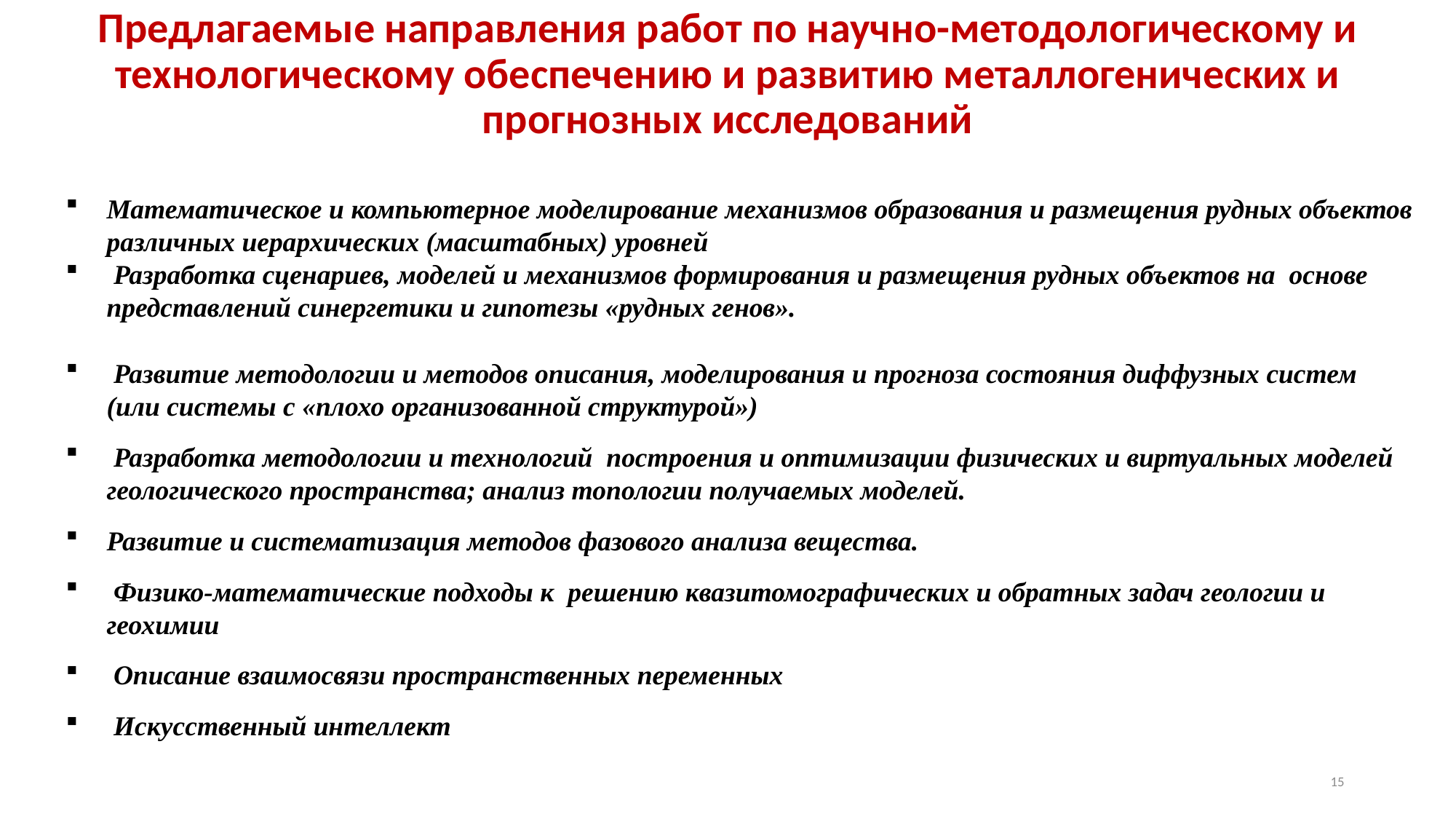

# Предлагаемые направления работ по научно-методологическому и технологическому обеспечению и развитию металлогенических и прогнозных исследований
Математическое и компьютерное моделирование механизмов образования и размещения рудных объектов различных иерархических (масштабных) уровней
 Разработка сценариев, моделей и механизмов формирования и размещения рудных объектов на  основе представлений синергетики и гипотезы «рудных генов».
 Развитие методологии и методов описания, моделирования и прогноза состояния диффузных систем (или системы с «плохо организованной структурой»)
 Разработка методологии и технологий  построения и оптимизации физических и виртуальных моделей геологического пространства; анализ топологии получаемых моделей.
Развитие и систематизация методов фазового анализа вещества.
 Физико-математические подходы к  решению квазитомографических и обратных задач геологии и геохимии
 Описание взаимосвязи пространственных переменных
 Искусственный интеллект
15